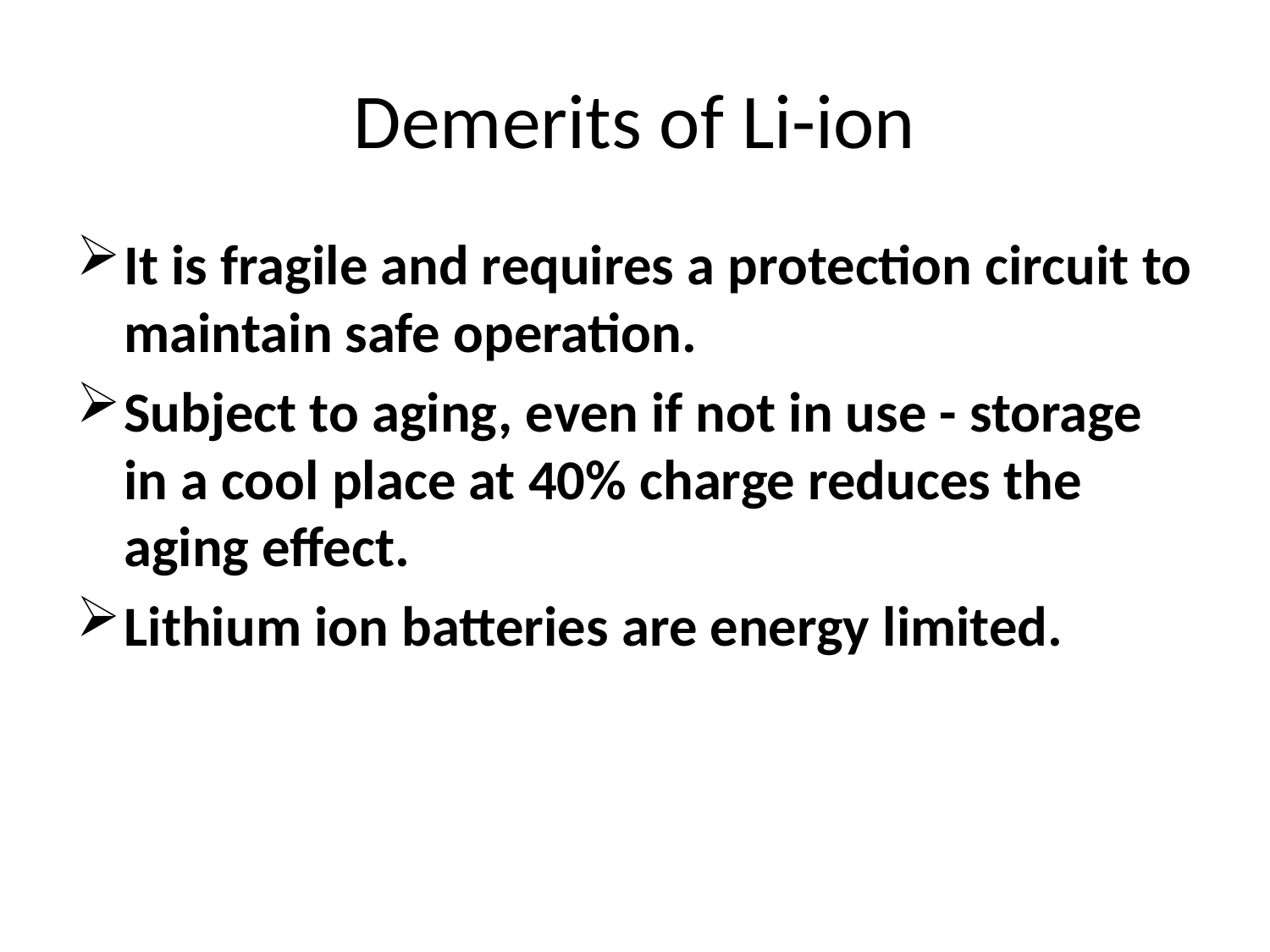

# Demerits of Li-ion
It is fragile and requires a protection circuit to maintain safe operation.
Subject to aging, even if not in use - storage in a cool place at 40% charge reduces the aging effect.
Lithium ion batteries are energy limited.